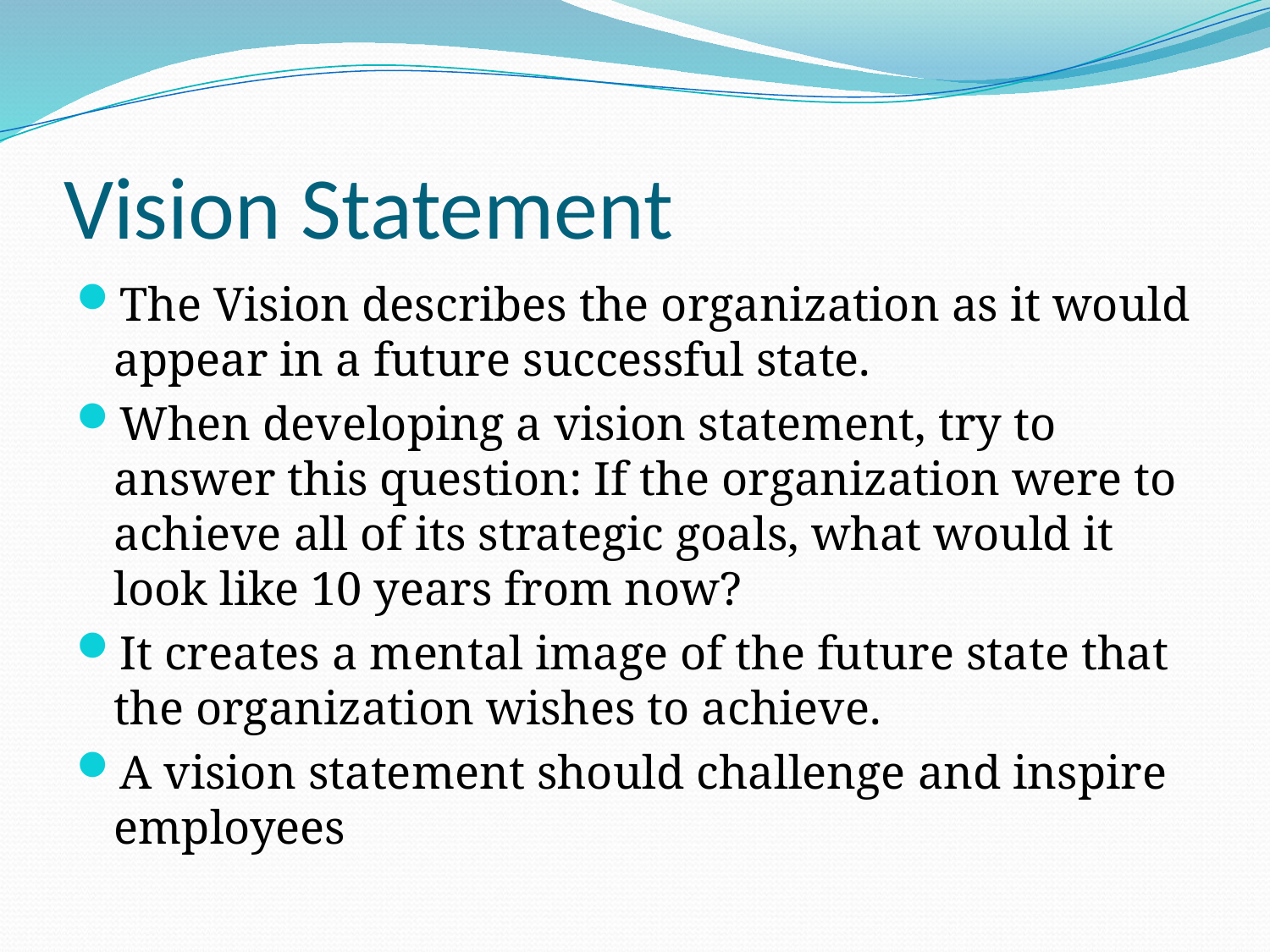

# Vision Statement
The Vision describes the organization as it would appear in a future successful state.
When developing a vision statement, try to answer this question: If the organization were to achieve all of its strategic goals, what would it look like 10 years from now?
It creates a mental image of the future state that the organization wishes to achieve.
A vision statement should challenge and inspire employees